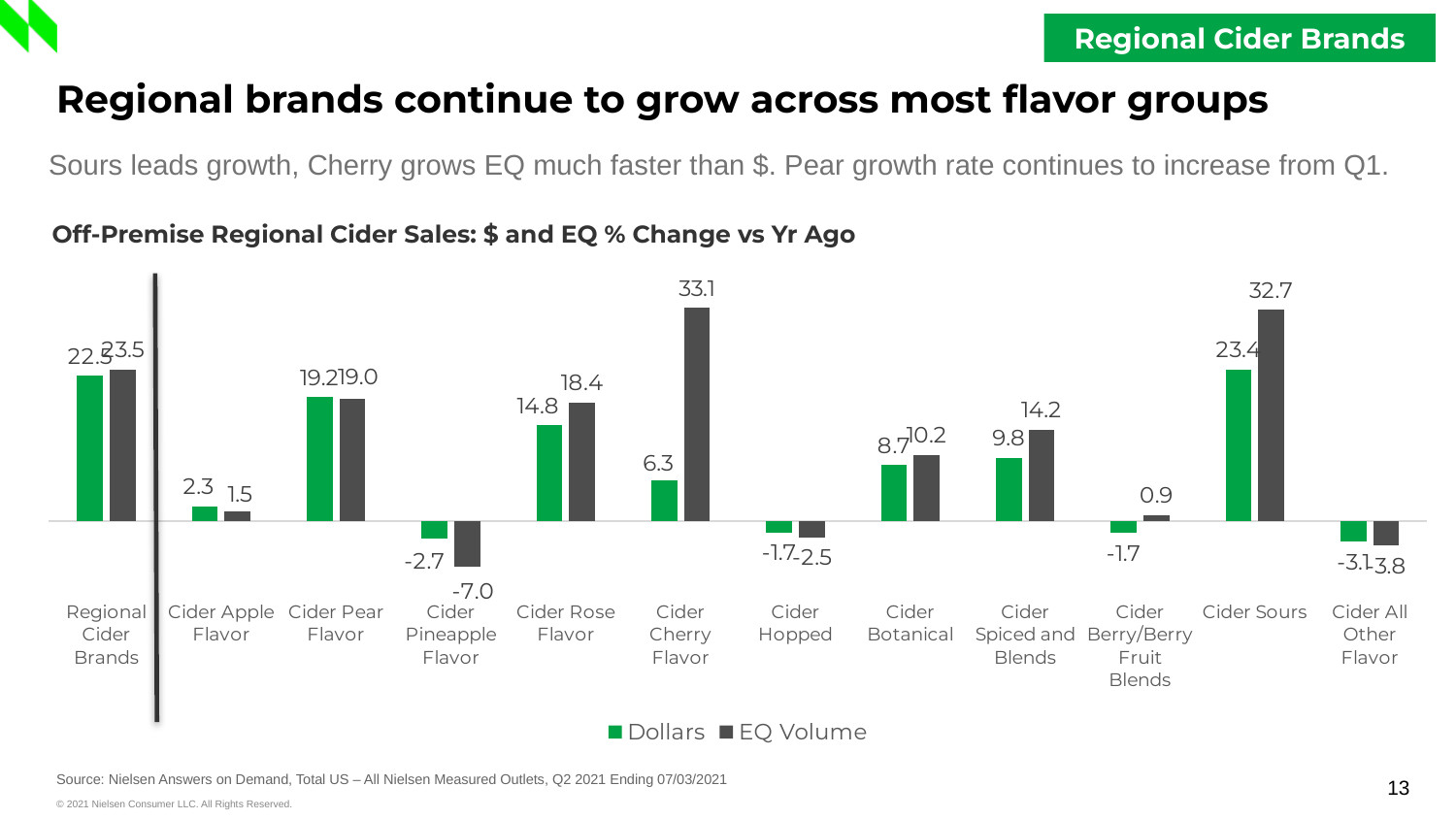

Regional Cider Brands
Regional brands continue to grow across most flavor groups
Sours leads growth, Cherry grows EQ much faster than $. Pear growth rate continues to increase from Q1.
Off-Premise Regional Cider Sales: $ and EQ % Change vs Yr Ago

### Chart

| Category | Dollars | EQ Volume |
|---|---|---|
| Regional Cider Brands | 22.485 | 23.495 |
| Cider Apple Flavor | 2.333 | 1.454 |
| Cider Pear Flavor | 19.184 | 18.964 |
| Cider Pineapple Flavor | -2.684 | -7.035 |
| Cider Rose Flavor | 14.826 | 18.405 |
| Cider Cherry Flavor | 6.323 | 33.051 |
| Cider Hopped | -1.72 | -2.455 |
| Cider Botanical | 8.695 | 10.233 |
| Cider Spiced and Blends | 9.77 | 14.198 |
| Cider Berry/Berry Fruit Blends | -1.733 | 0.918 |
| Cider Sours | 23.42 | 32.704 |
| Cider All Other Flavor | -3.116 | -3.793 |
13
Source: Nielsen Answers on Demand, Total US – All Nielsen Measured Outlets, Q2 2021 Ending 07/03/2021